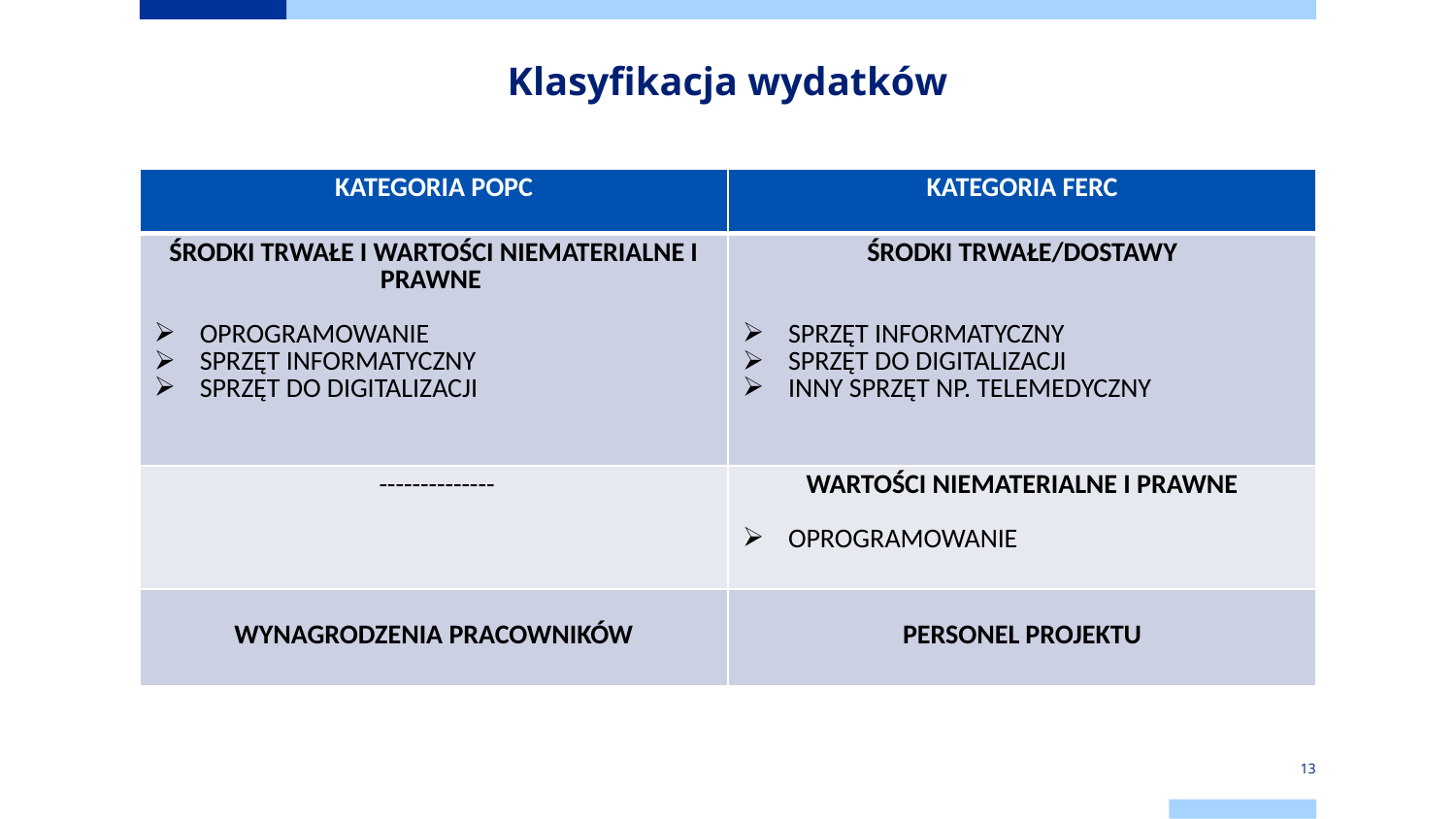

# Klasyfikacja wydatków
| KATEGORIA POPC | KATEGORIA FERC |
| --- | --- |
| ŚRODKI TRWAŁE I WARTOŚCI NIEMATERIALNE I PRAWNE OPROGRAMOWANIE SPRZĘT INFORMATYCZNY SPRZĘT DO DIGITALIZACJI | ŚRODKI TRWAŁE/DOSTAWY SPRZĘT INFORMATYCZNY SPRZĘT DO DIGITALIZACJI INNY SPRZĘT NP. TELEMEDYCZNY |
| -------------- | WARTOŚCI NIEMATERIALNE I PRAWNE OPROGRAMOWANIE |
| WYNAGRODZENIA PRACOWNIKÓW | PERSONEL PROJEKTU |
13